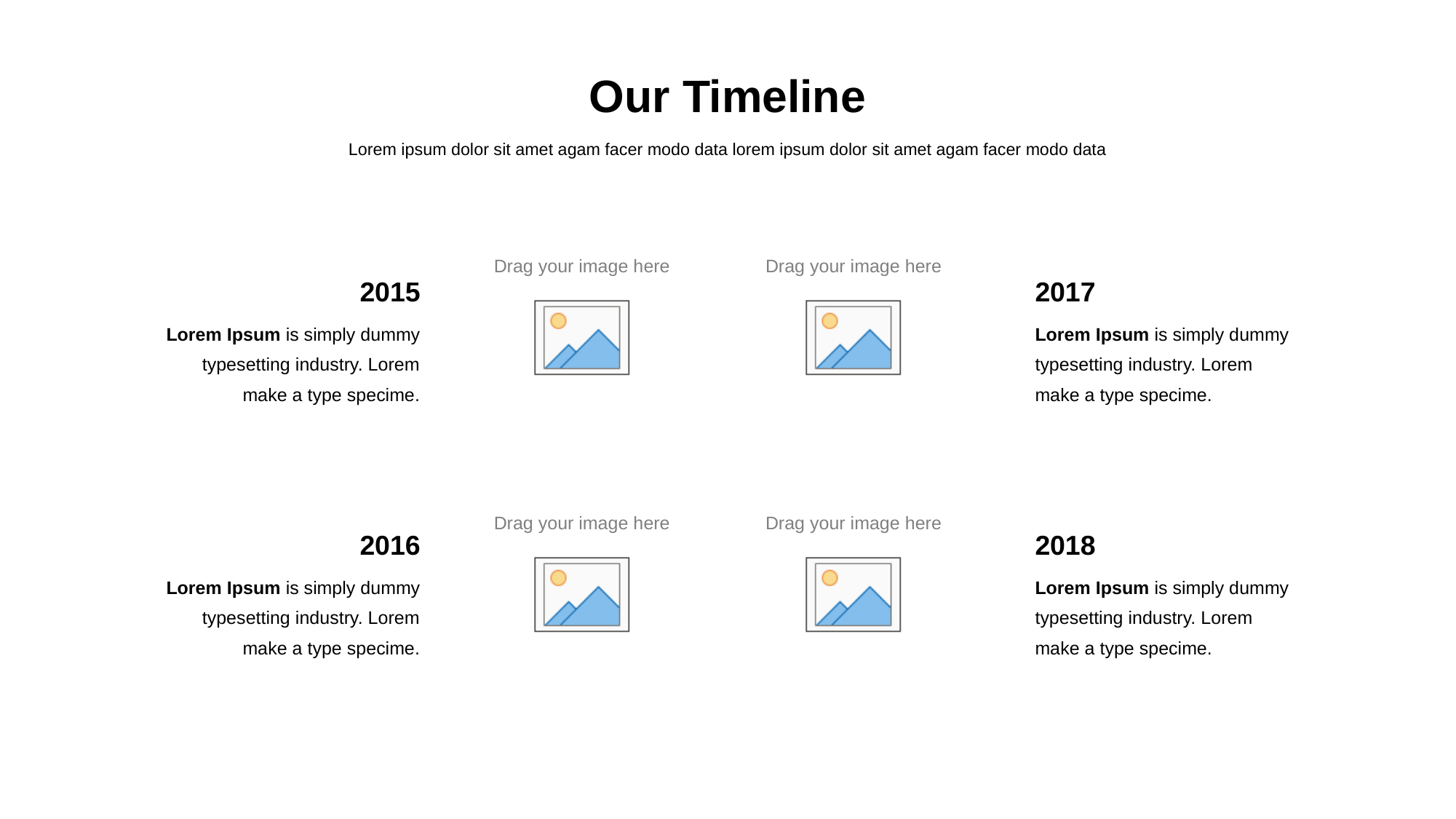

Our Timeline
Lorem ipsum dolor sit amet agam facer modo data lorem ipsum dolor sit amet agam facer modo data

2015
Lorem Ipsum is simply dummy typesetting industry. Lorem make a type specime.
2017
Lorem Ipsum is simply dummy typesetting industry. Lorem make a type specime.

2016
Lorem Ipsum is simply dummy typesetting industry. Lorem make a type specime.
2018
Lorem Ipsum is simply dummy typesetting industry. Lorem make a type specime.